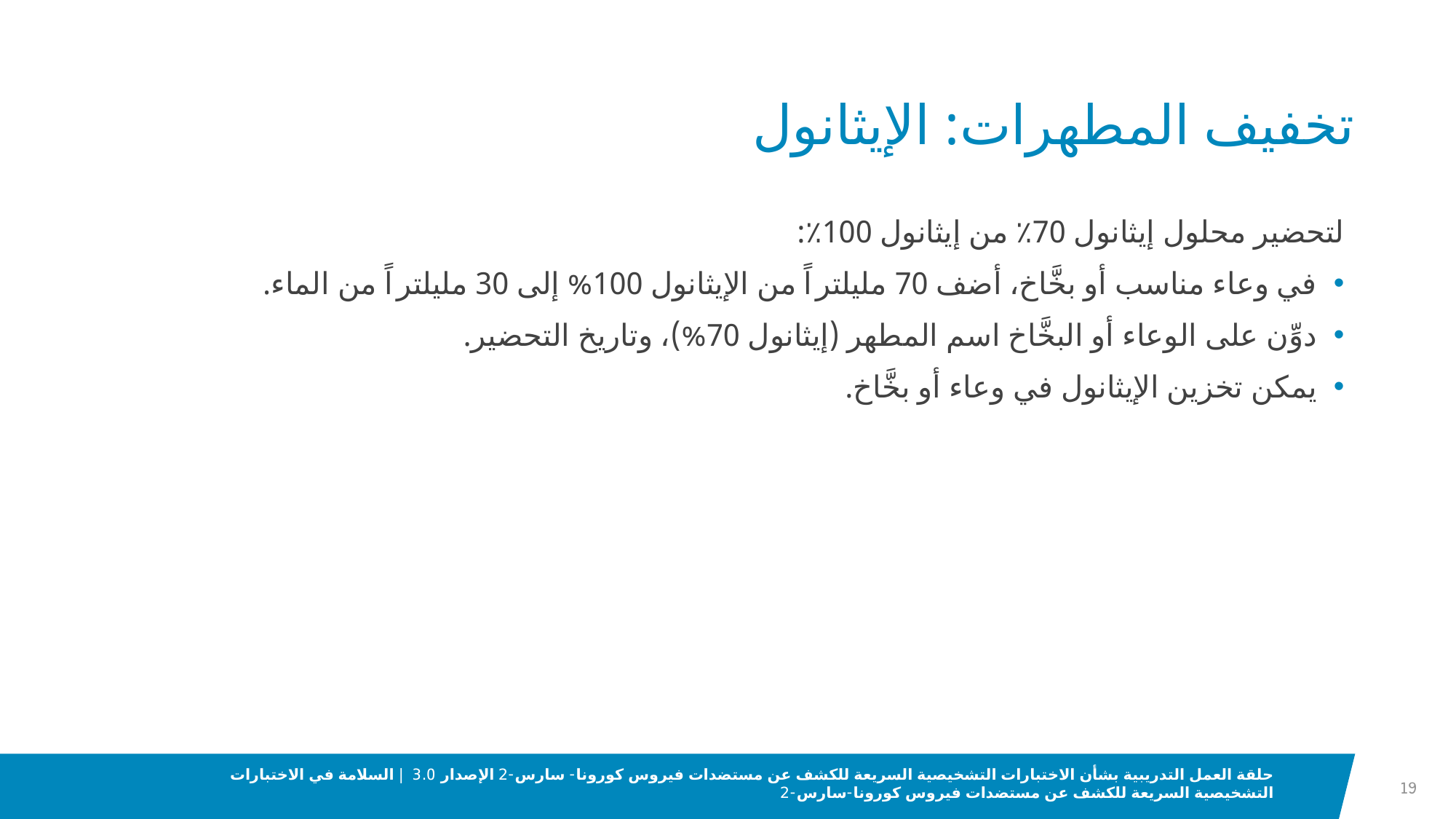

# تخفيف المطهرات: الإيثانول
لتحضير محلول إيثانول 70٪ من إيثانول 100٪:
في وعاء مناسب أو بخَّاخ، أضف 70 مليلتراً من الإيثانول 100% إلى 30 مليلتراً من الماء.
دوِّن على الوعاء أو البخَّاخ اسم المطهر (إيثانول 70%)، وتاريخ التحضير.
يمكن تخزين الإيثانول في وعاء أو بخَّاخ.

19
حلقة العمل التدريبية بشأن الاختبارات التشخيصية السريعة للكشف عن مستضدات فيروس كورونا- سارس-2 الإصدار 3.0 | السلامة في الاختبارات التشخيصية السريعة للكشف عن مستضدات فيروس كورونا-سارس-2